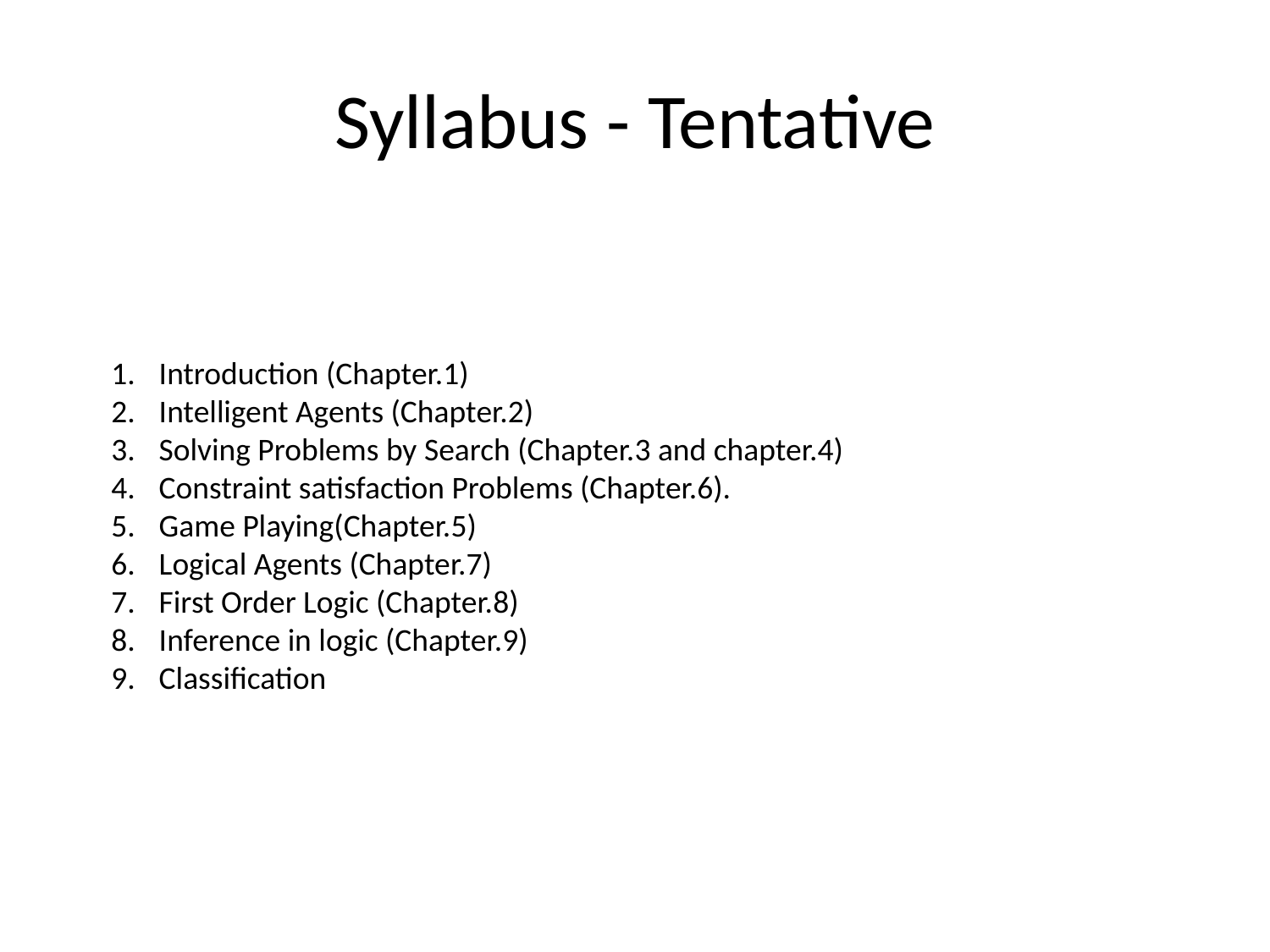

# Syllabus - Tentative

Introduction (Chapter.1)
Intelligent Agents (Chapter.2)
Solving Problems by Search (Chapter.3 and chapter.4)
Constraint satisfaction Problems (Chapter.6).
Game Playing(Chapter.5)
Logical Agents (Chapter.7)
First Order Logic (Chapter.8)
Inference in logic (Chapter.9)
Classification